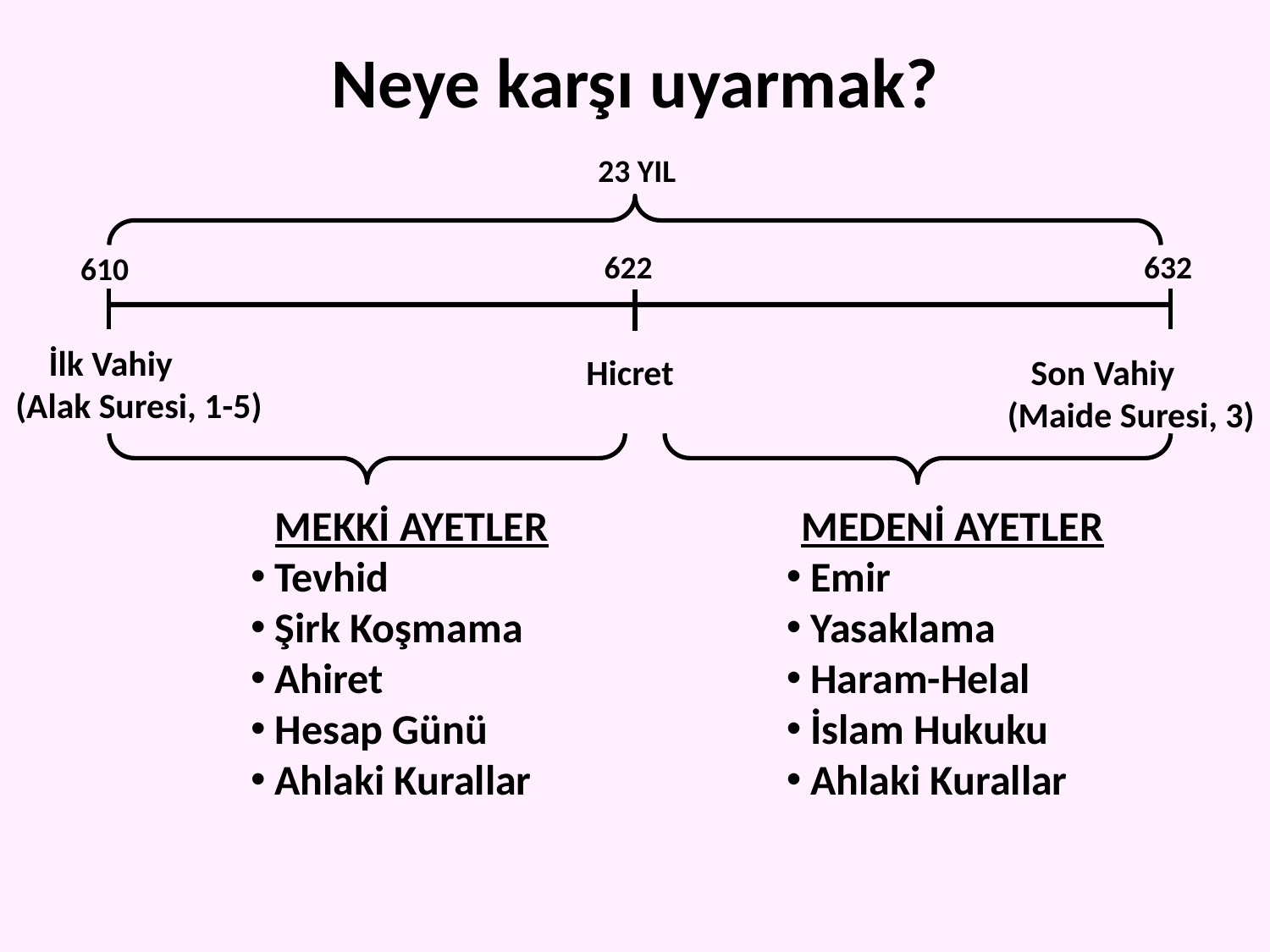

# Neye karşı uyarmak?
23 YIL

622
632
610
İlk Vahiy        (Alak Suresi, 1-5)
Hicret
Son Vahiy        (Maide Suresi, 3)
MEKKİ AYETLER
 Tevhid
 Şirk Koşmama
 Ahiret
 Hesap Günü
 Ahlaki Kurallar
MEDENİ AYETLER
 Emir
 Yasaklama
 Haram-Helal
 İslam Hukuku
 Ahlaki Kurallar